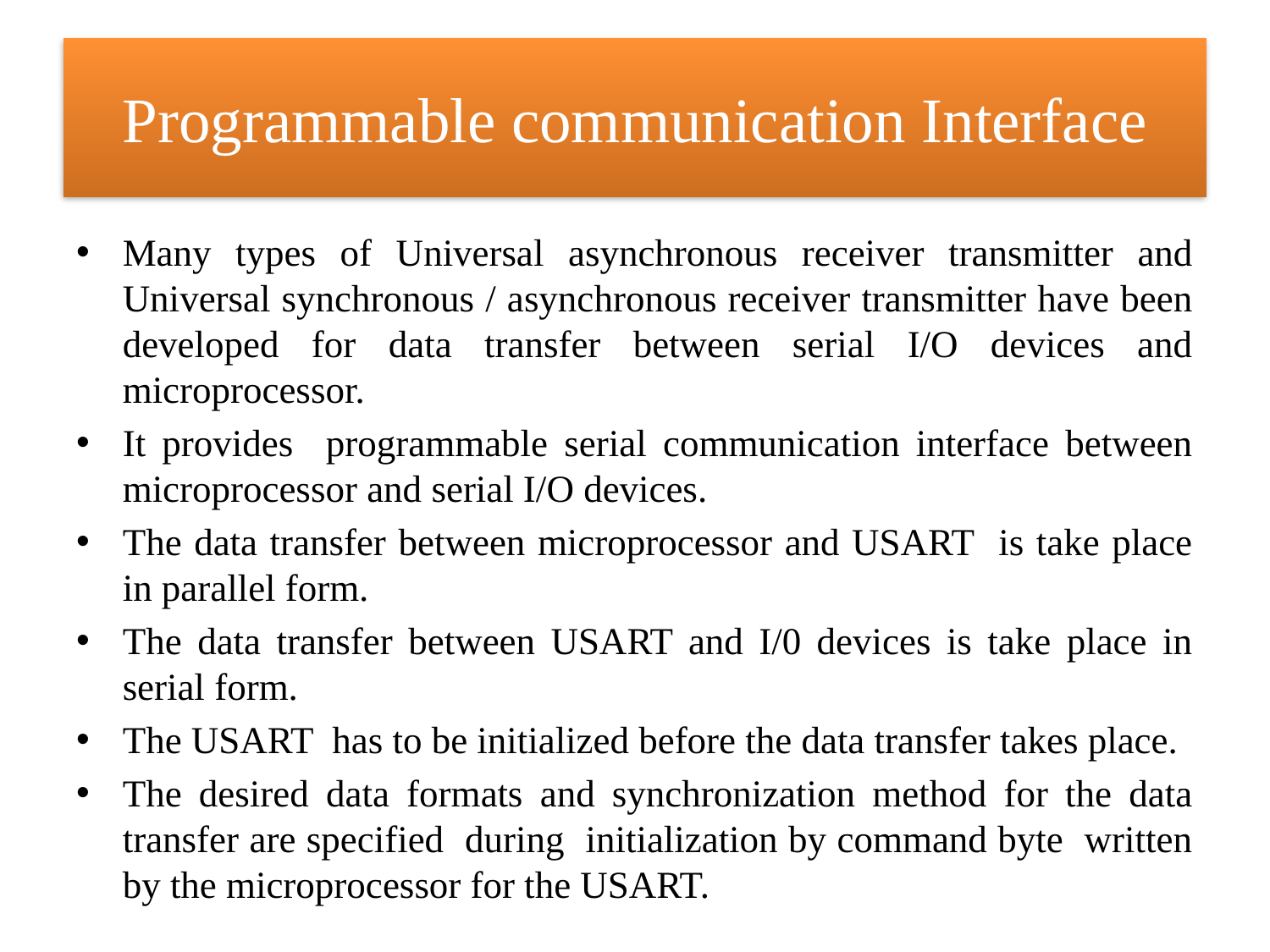

# Programmable communication Interface
Many types of Universal asynchronous receiver transmitter and Universal synchronous / asynchronous receiver transmitter have been developed for data transfer between serial I/O devices and microprocessor.
It provides  programmable serial communication interface between microprocessor and serial I/O devices.
The data transfer between microprocessor and USART  is take place in parallel form.
The data transfer between USART and I/0 devices is take place in serial form.
The USART  has to be initialized before the data transfer takes place.
The desired data formats and synchronization method for the data transfer are specified  during  initialization by command byte  written by the microprocessor for the USART.